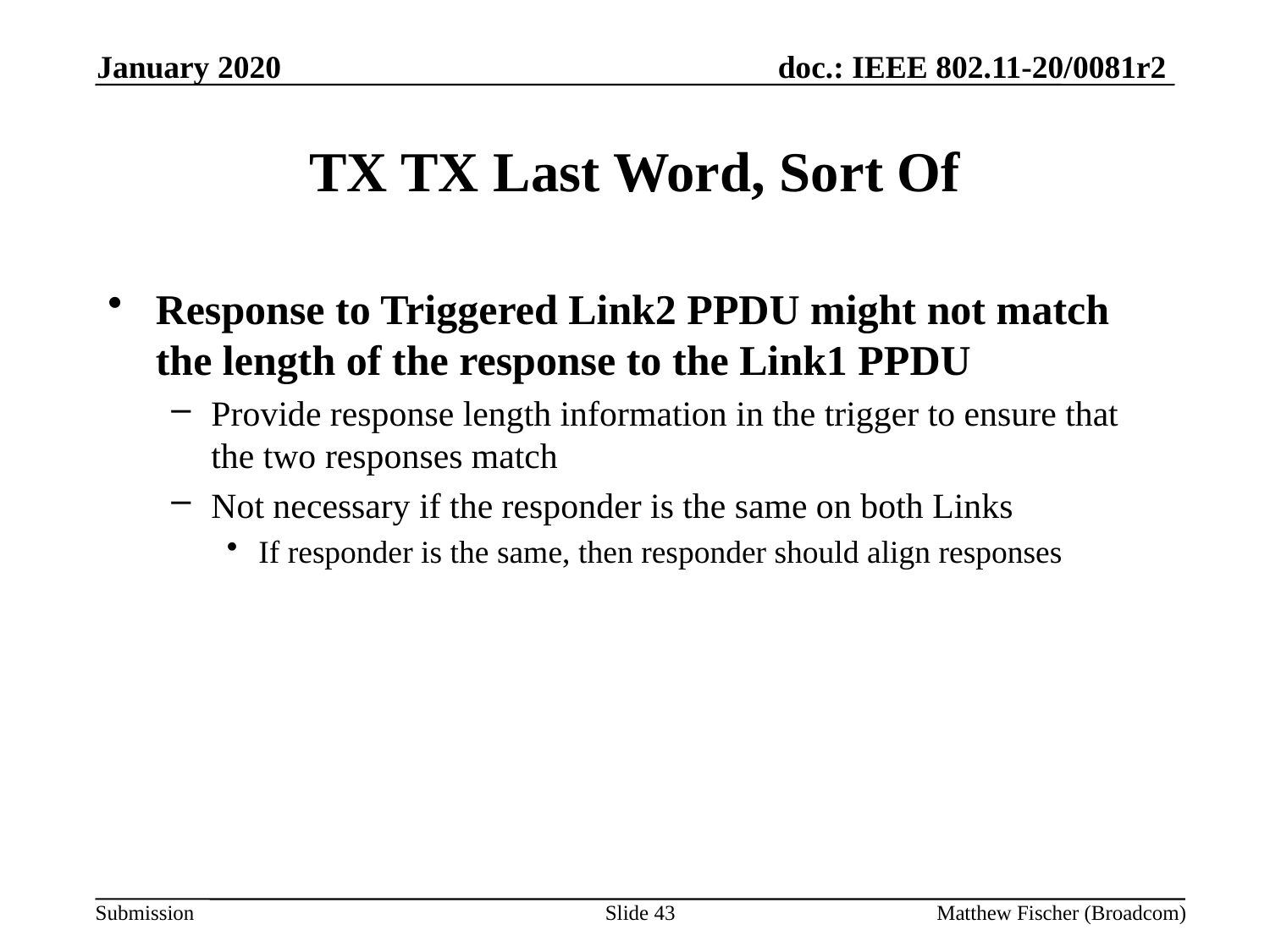

January 2020
# TX TX Last Word, Sort Of
Response to Triggered Link2 PPDU might not match the length of the response to the Link1 PPDU
Provide response length information in the trigger to ensure that the two responses match
Not necessary if the responder is the same on both Links
If responder is the same, then responder should align responses

Slide 43
Matthew Fischer (Broadcom)